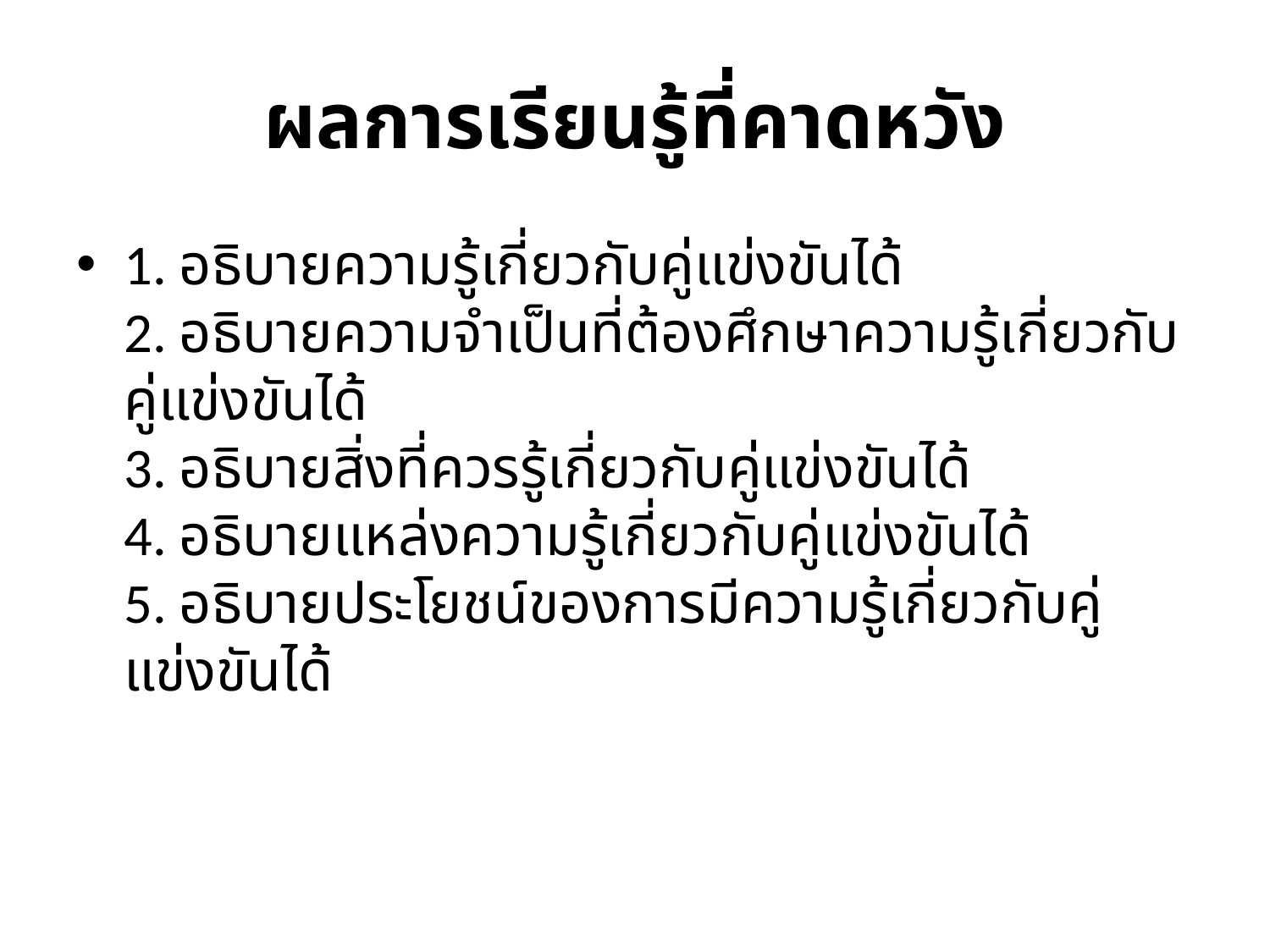

# ผลการเรียนรู้ที่คาดหวัง
1. อธิบายความรู้เกี่ยวกับคู่แข่งขันได้
2. อธิบายความจำเป็นที่ต้องศึกษาความรู้เกี่ยวกับคู่แข่งขันได้
3. อธิบายสิ่งที่ควรรู้เกี่ยวกับคู่แข่งขันได้
4. อธิบายแหล่งความรู้เกี่ยวกับคู่แข่งขันได้
5. อธิบายประโยชน์ของการมีความรู้เกี่ยวกับคู่แข่งขันได้